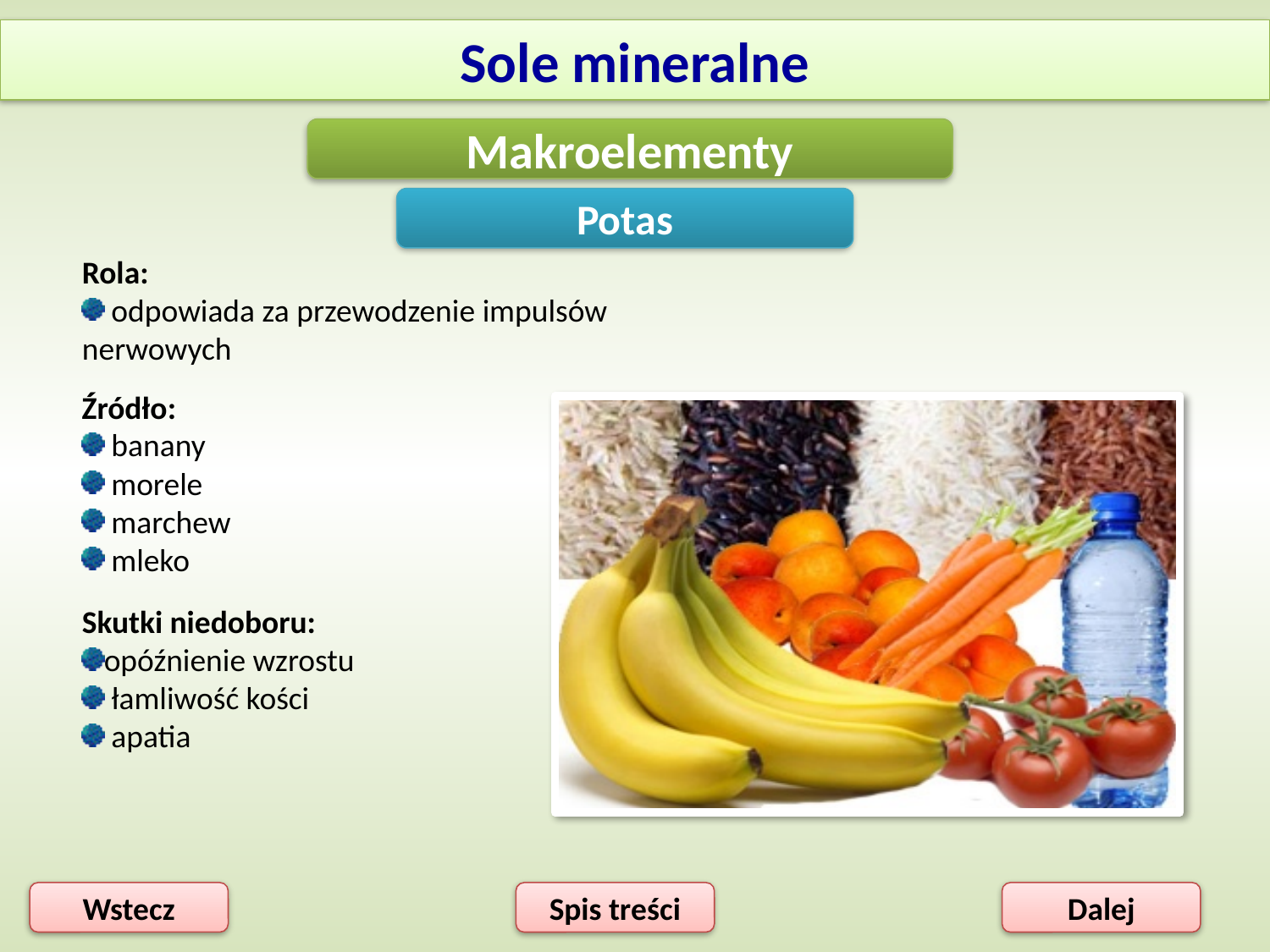

Sole mineralne
Makroelementy
Potas
Rola:
 odpowiada za przewodzenie impulsów nerwowych
Źródło:
 banany
 morele
 marchew
 mleko

Skutki niedoboru:
opóźnienie wzrostu
 łamliwość kości
 apatia
Wstecz
Spis treści
Dalej